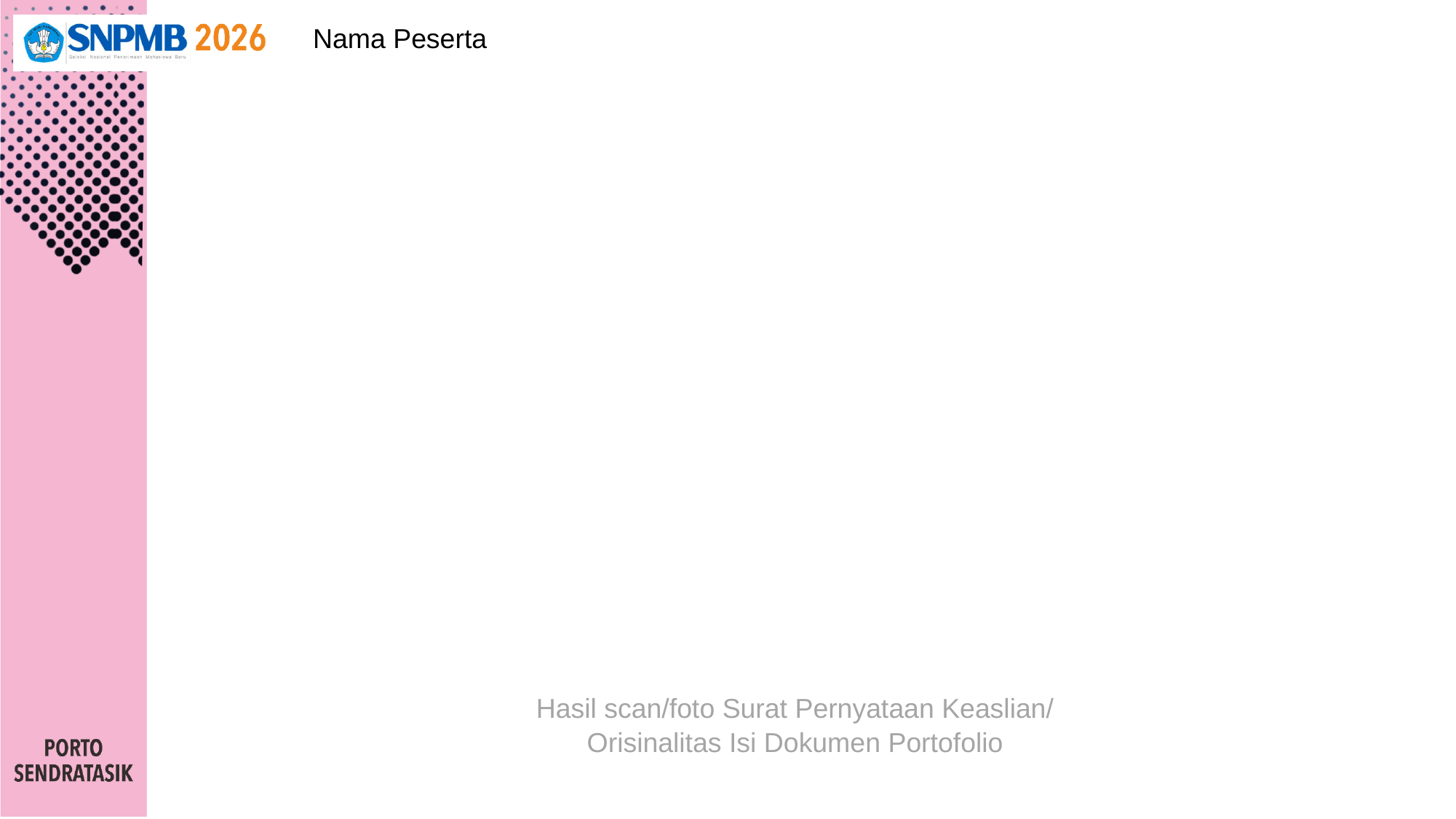

Nama Peserta
Hasil scan/foto Surat Pernyataan Keaslian/
Orisinalitas Isi Dokumen Portofolio